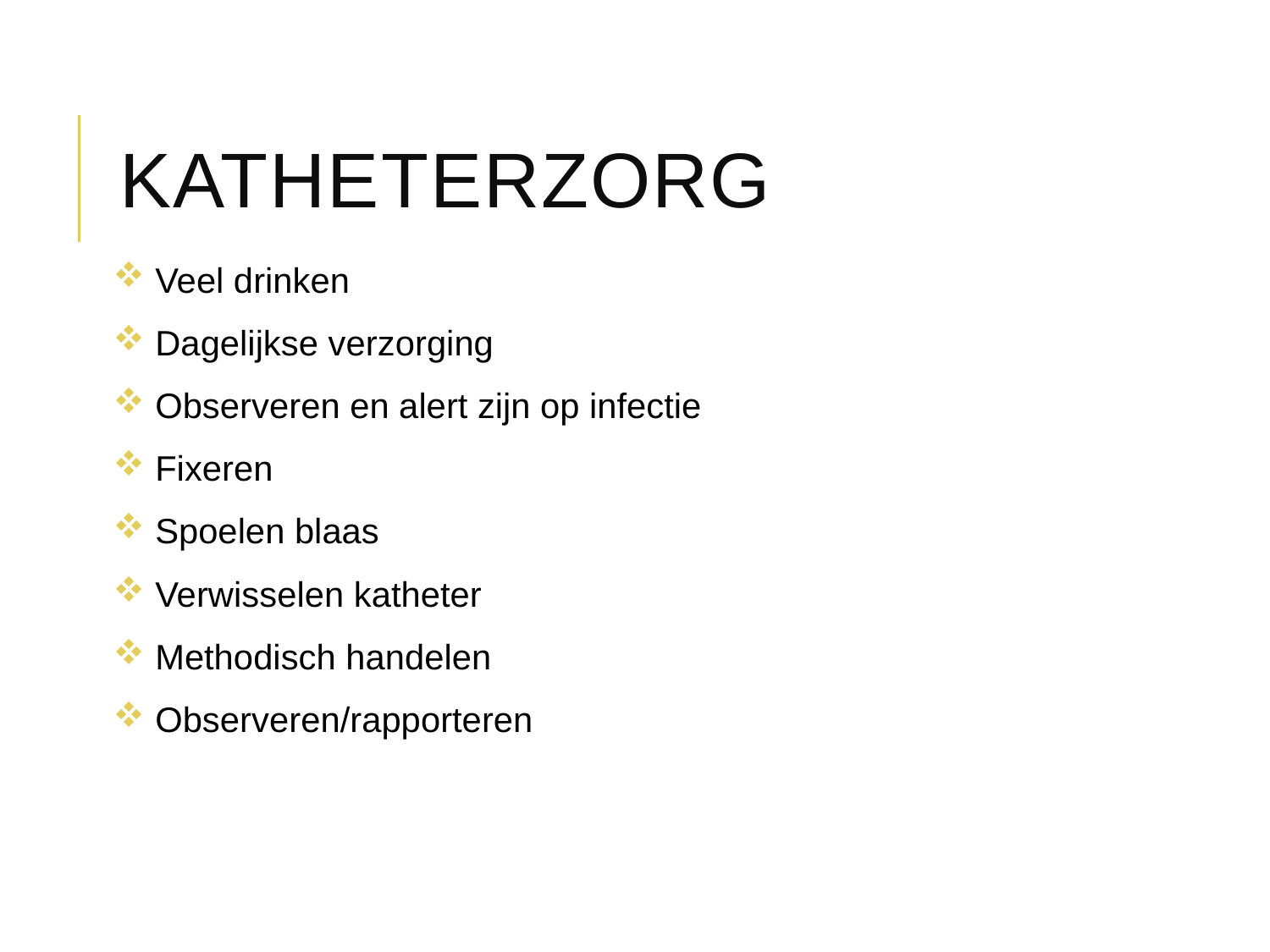

# Katheterzorg
 Veel drinken
 Dagelijkse verzorging
 Observeren en alert zijn op infectie
 Fixeren
 Spoelen blaas
 Verwisselen katheter
 Methodisch handelen
 Observeren/rapporteren